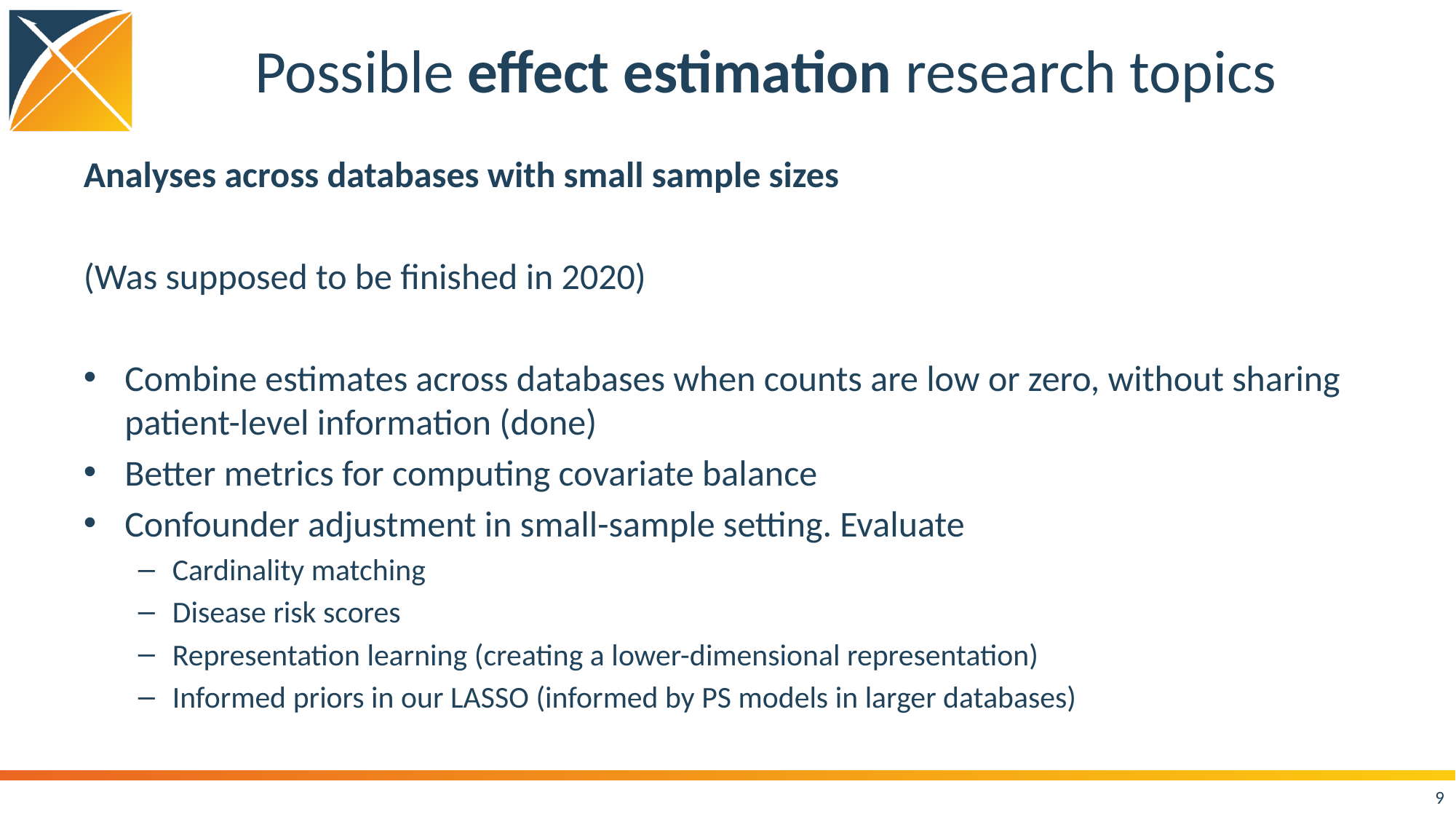

# Possible effect estimation research topics
Analyses across databases with small sample sizes

(Was supposed to be finished in 2020)

Combine estimates across databases when counts are low or zero, without sharing patient-level information (done)
Better metrics for computing covariate balance
Confounder adjustment in small-sample setting. Evaluate
Cardinality matching
Disease risk scores
Representation learning (creating a lower-dimensional representation)
Informed priors in our LASSO (informed by PS models in larger databases)
9